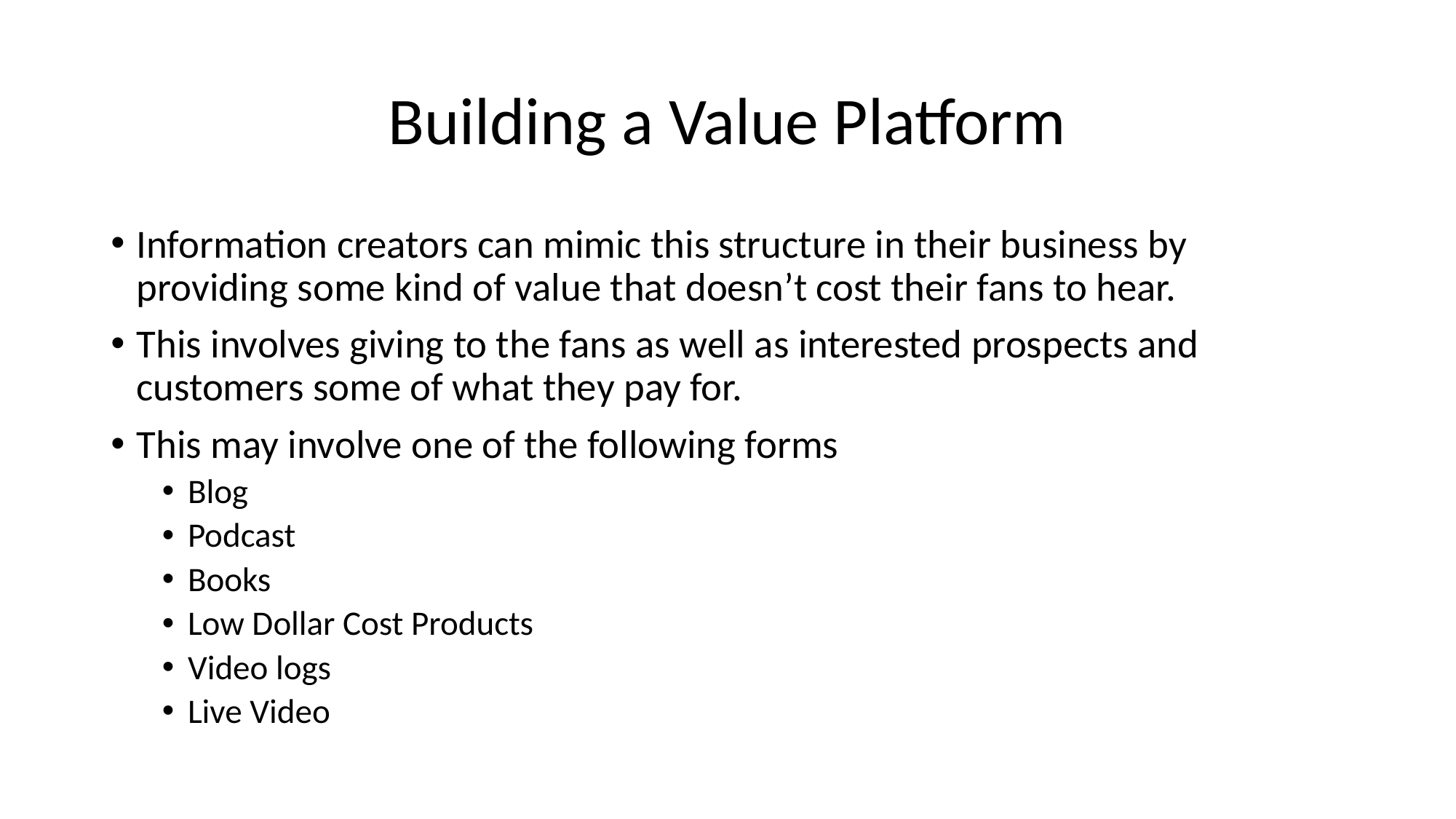

# Building a Value Platform
Information creators can mimic this structure in their business by providing some kind of value that doesn’t cost their fans to hear.
This involves giving to the fans as well as interested prospects and customers some of what they pay for.
This may involve one of the following forms
Blog
Podcast
Books
Low Dollar Cost Products
Video logs
Live Video